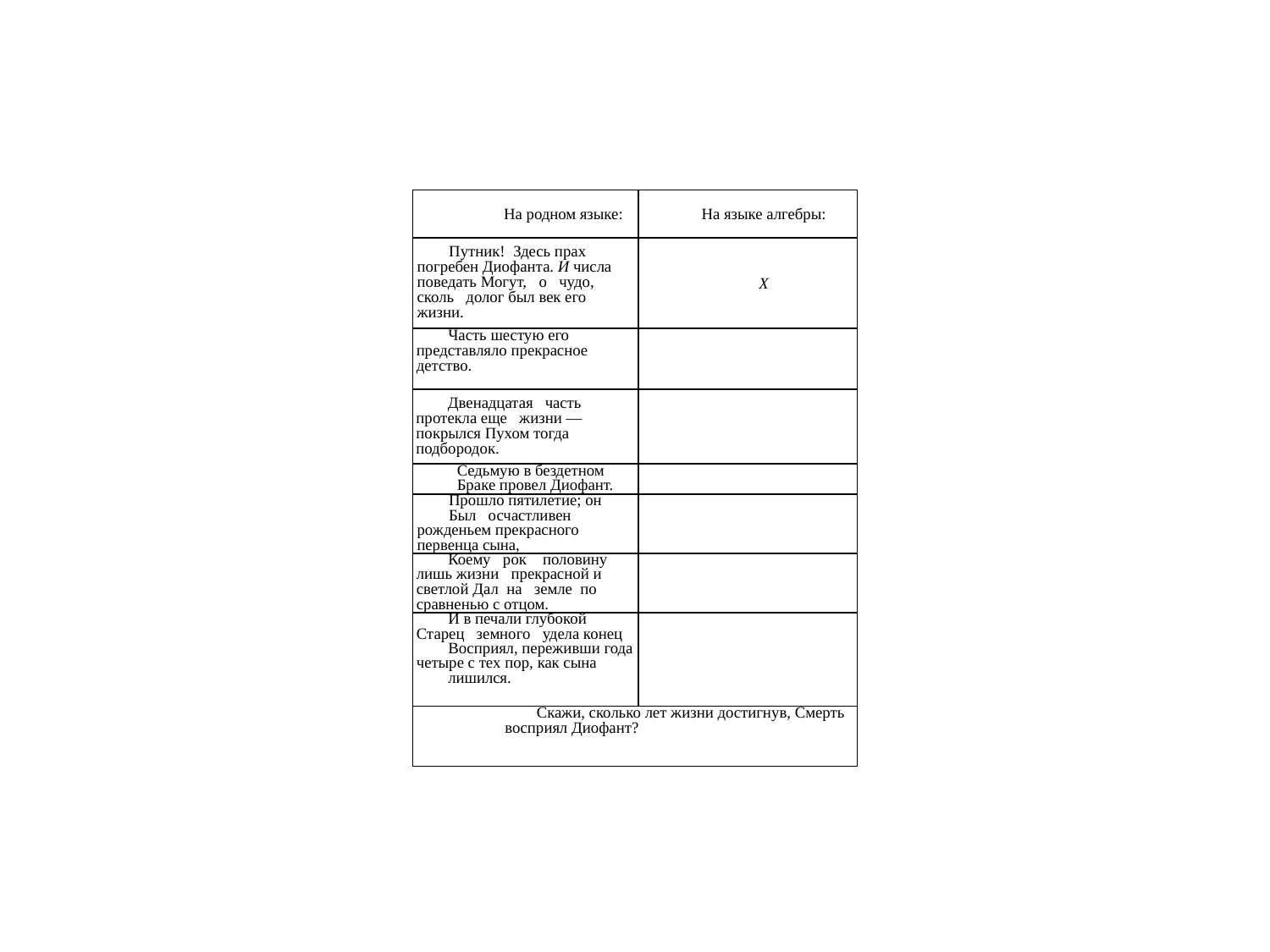

| На родном языке: | На языке алгебры: |
| --- | --- |
| Путник! Здесь прах погребен Диофанта. И числа поведать Могут, о чудо, сколь долог был век его жизни. | Х |
| Часть шестую его представляло прекрасное детство. |  |
| Двенадцатая часть протекла еще жизни — покрылся Пухом тогда подбородок. |  |
| Седьмую в бездетном Браке провел Диофант. |  |
| Прошло пятилетие; он Был осчастливен рожденьем прекрасного первенца сына, |  |
| Коему рок половину лишь жизни прекрасной и светлой Дал на земле по сравненью с отцом. |  |
| И в печали глубокой Старец земного удела конец Восприял, переживши года четыре с тех пор, как сына лишился. |  |
| Скажи, сколько лет жизни достигнув, Смерть восприял Диофант? |  |